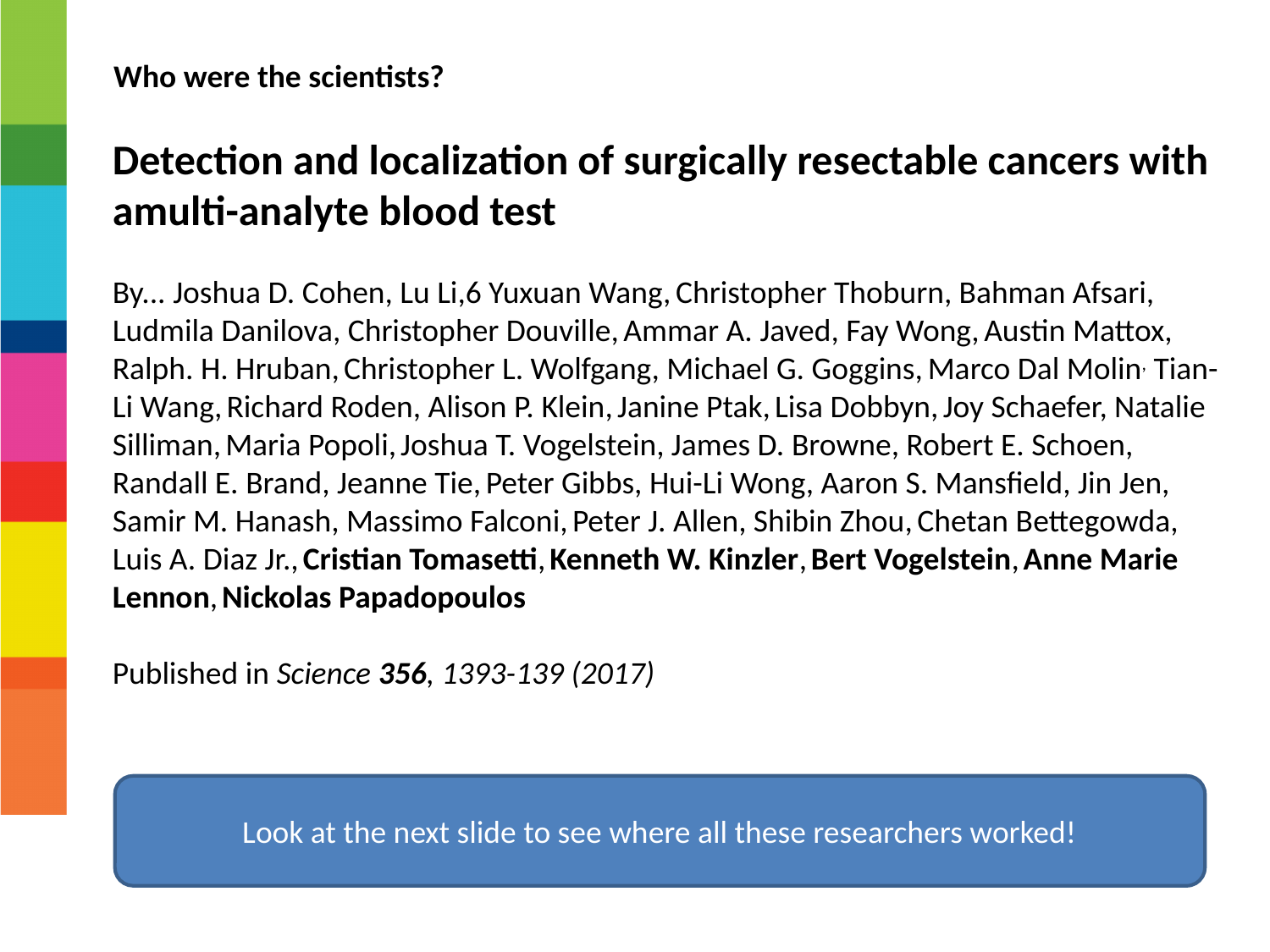

Who were the scientists?
Detection and localization of surgically resectable cancers with amulti-analyte blood test

By... Joshua D. Cohen, Lu Li,6 Yuxuan Wang, Christopher Thoburn, Bahman Afsari, Ludmila Danilova, Christopher Douville, Ammar A. Javed, Fay Wong, Austin Mattox, Ralph. H. Hruban, Christopher L. Wolfgang, Michael G. Goggins, Marco Dal Molin, Tian-Li Wang, Richard Roden, Alison P. Klein, Janine Ptak, Lisa Dobbyn, Joy Schaefer, Natalie Silliman, Maria Popoli, Joshua T. Vogelstein, James D. Browne, Robert E. Schoen, Randall E. Brand, Jeanne Tie, Peter Gibbs, Hui-Li Wong, Aaron S. Mansfield, Jin Jen, Samir M. Hanash, Massimo Falconi, Peter J. Allen, Shibin Zhou, Chetan Bettegowda, Luis A. Diaz Jr., Cristian Tomasetti, Kenneth W. Kinzler, Bert Vogelstein, Anne Marie Lennon, Nickolas Papadopoulos

Published in Science 356, 1393-139 (2017)

Look at the next slide to see where all these researchers worked!